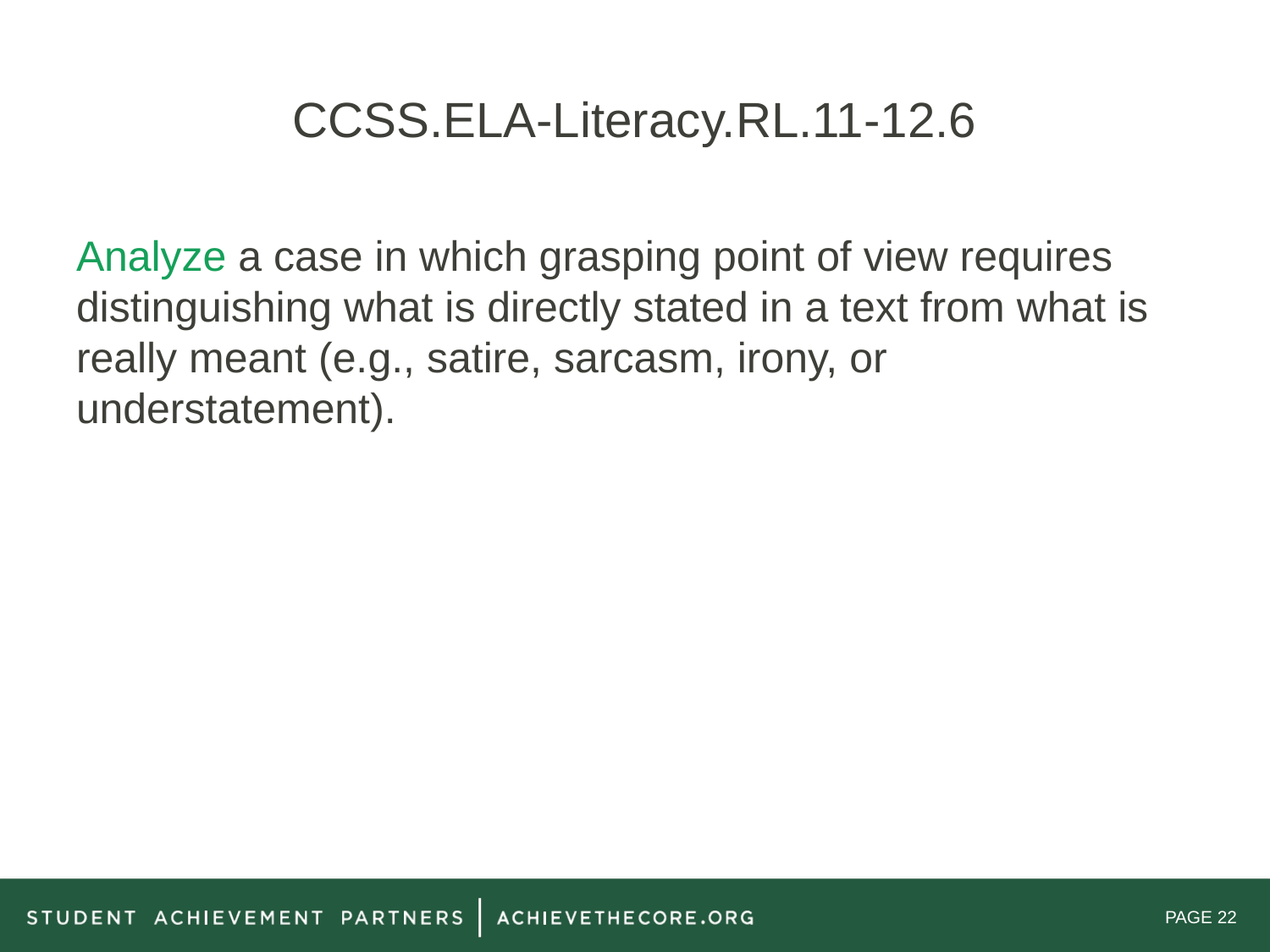

# CCSS.ELA-Literacy.RL.11-12.6
Analyze a case in which grasping point of view requires distinguishing what is directly stated in a text from what is really meant (e.g., satire, sarcasm, irony, or understatement).